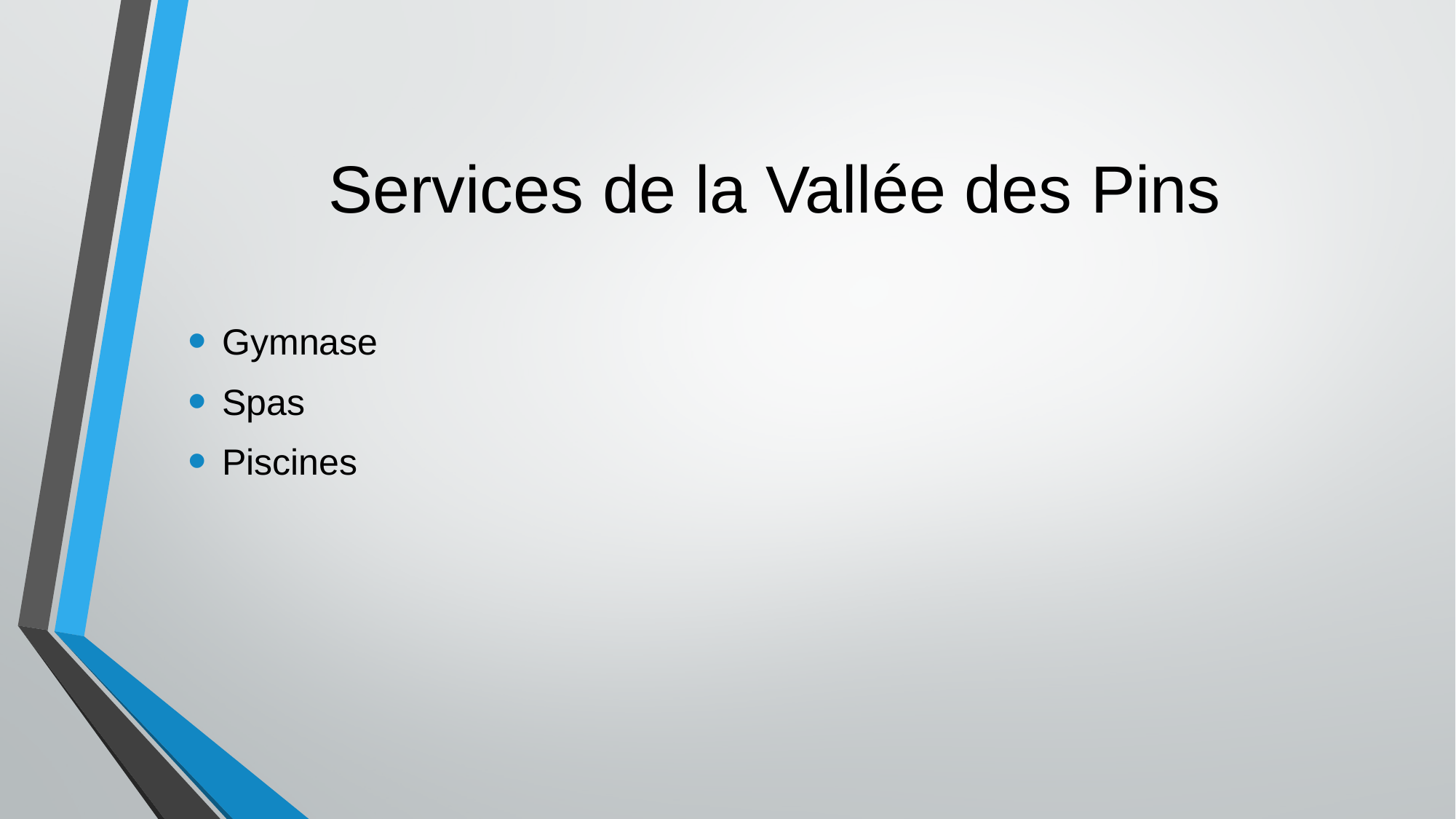

# Services de la Vallée des Pins
Gymnase
Spas
Piscines